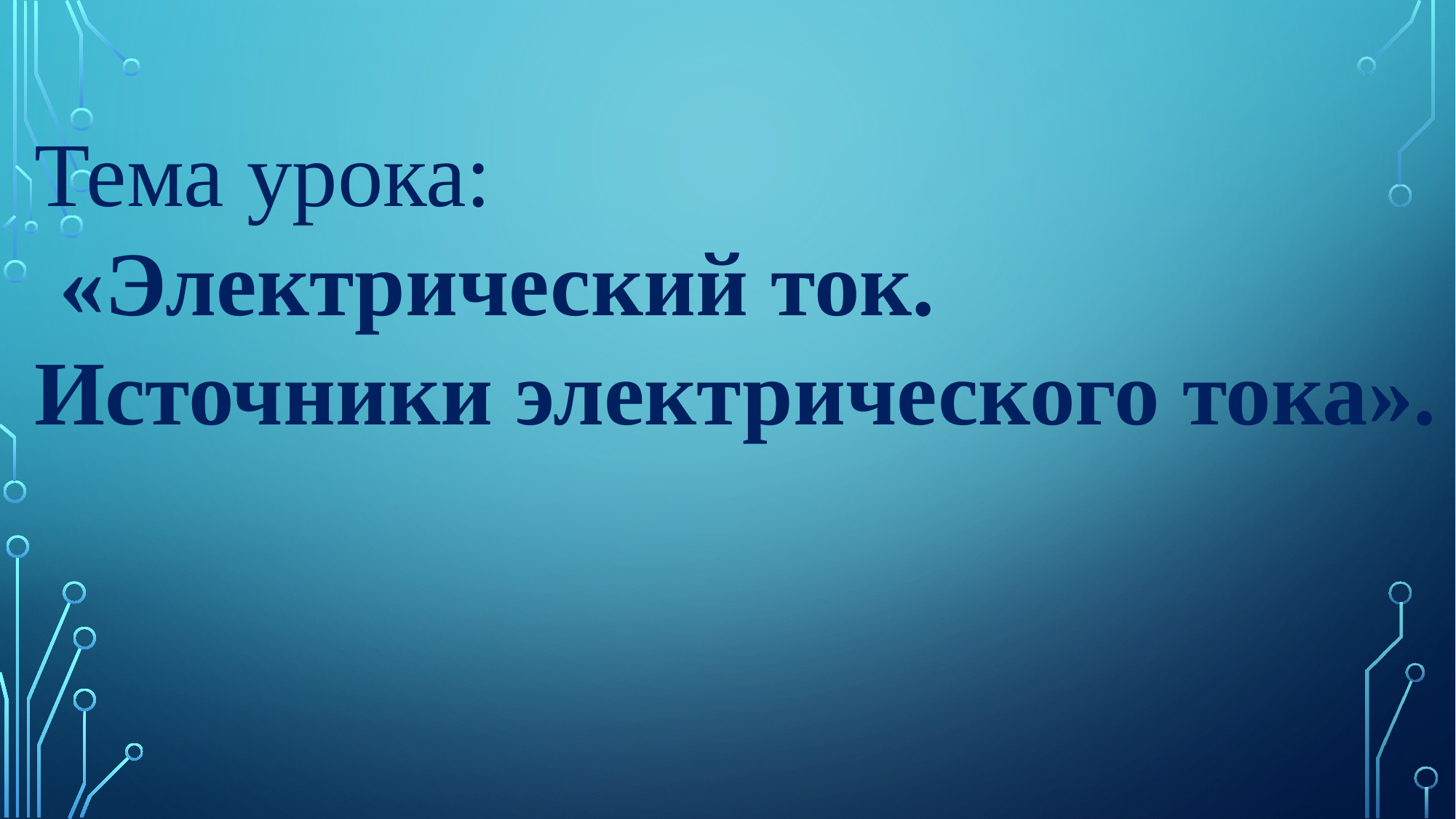

Тема урока:
 «Электрический ток.
Источники электрического тока».